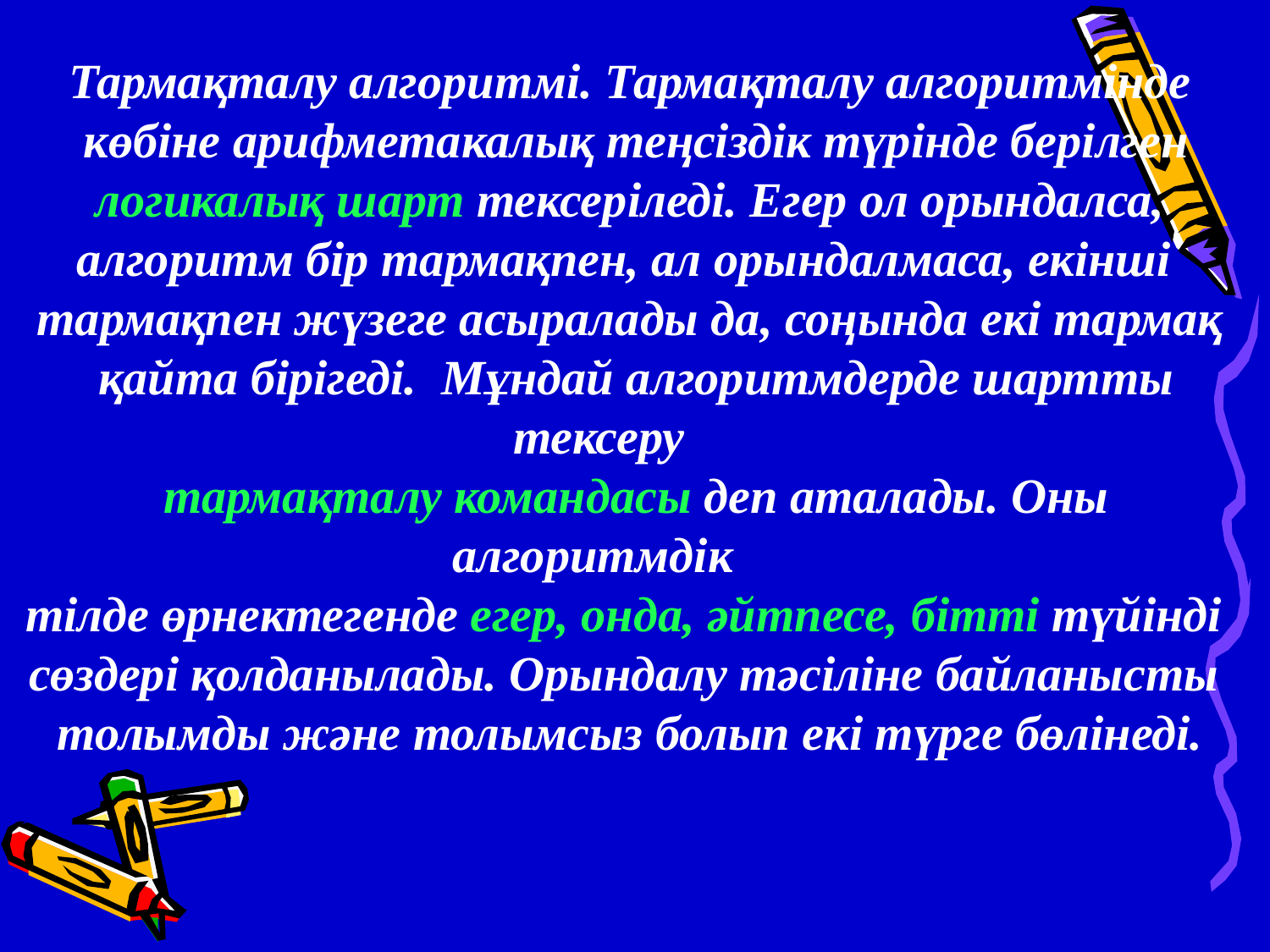

Тармақталу алгоритмі. Тармақталу алгоритмінде
 көбіне арифметакалық теңсіздік түрінде берілген
 логикалық шарт тексеріледі. Егер ол орындалса,
алгоритм бір тармақпен, ал орындалмаса, екінші
тармақпен жүзеге асыралады да, соңында екі тармақ
 қайта бірігеді.  Мұндай алгоритмдерде шартты тексеру
 тармақталу командасы деп аталады. Оны алгоритмдік
тілде өрнектегенде егер, онда, әйтпесе, бітті түйінді
сөздері қолданылады. Орындалу тәсіліне байланысты
 толымды және толымсыз болып екі түрге бөлінеді.